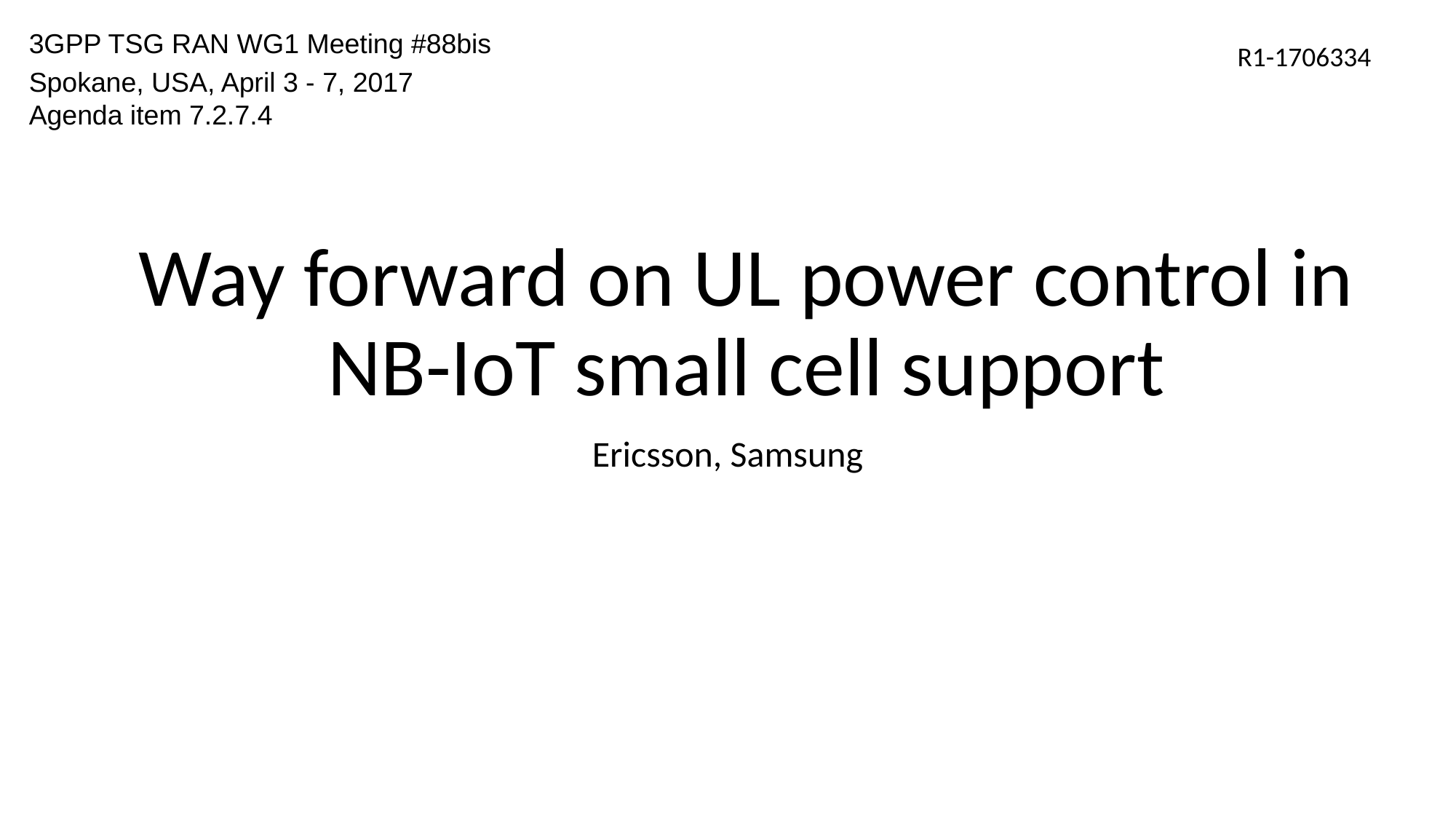

3GPP TSG RAN WG1 Meeting #88bis
Spokane, USA, April 3 - 7, 2017
Agenda item 7.2.7.4
R1-1706334
# Way forward on UL power control in NB-IoT small cell support
Ericsson, Samsung